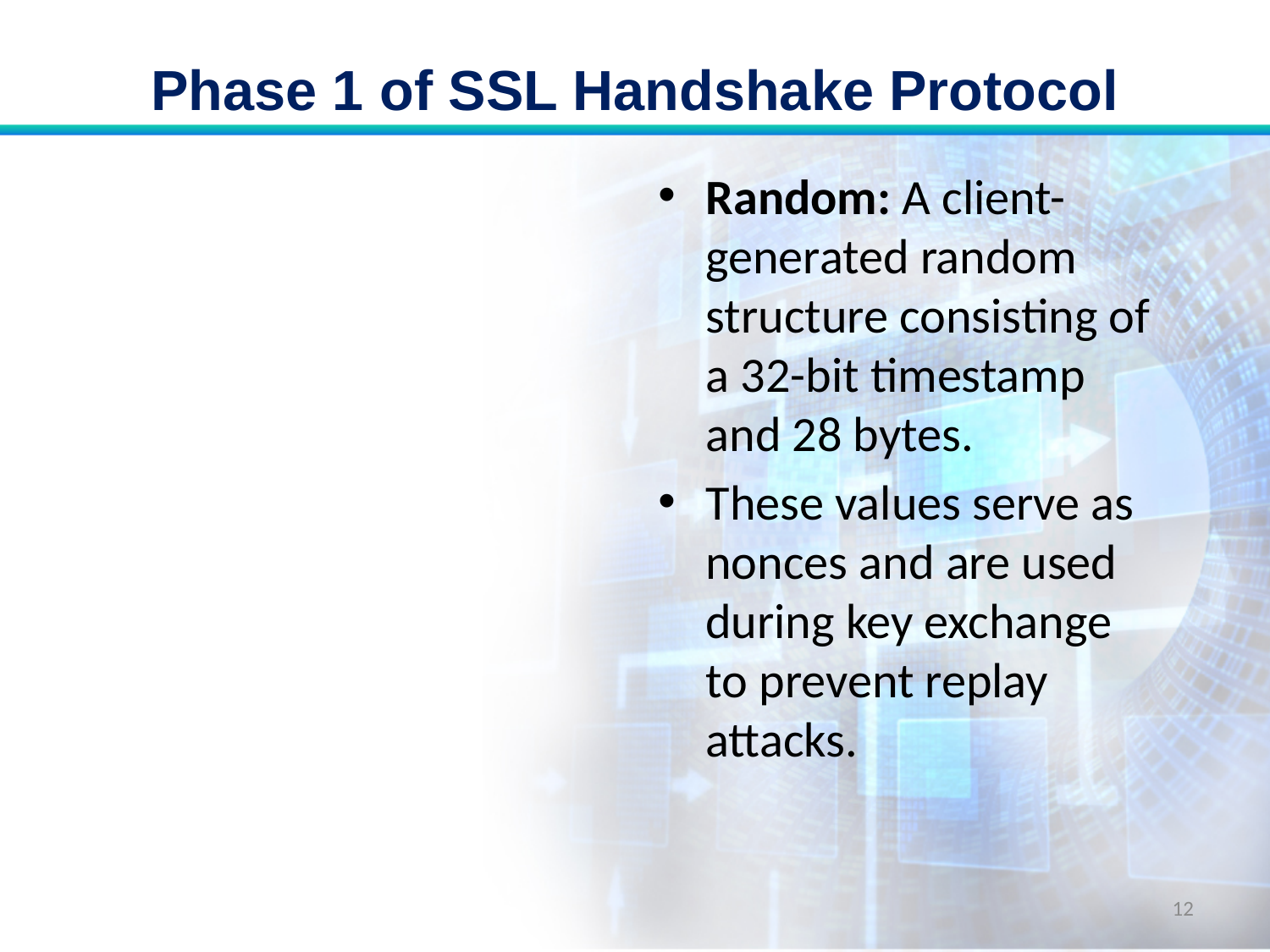

# Phase 1 of SSL Handshake Protocol
Random: A client-generated random structure consisting of a 32-bit timestamp and 28 bytes.
These values serve as nonces and are used during key exchange to prevent replay attacks.
12